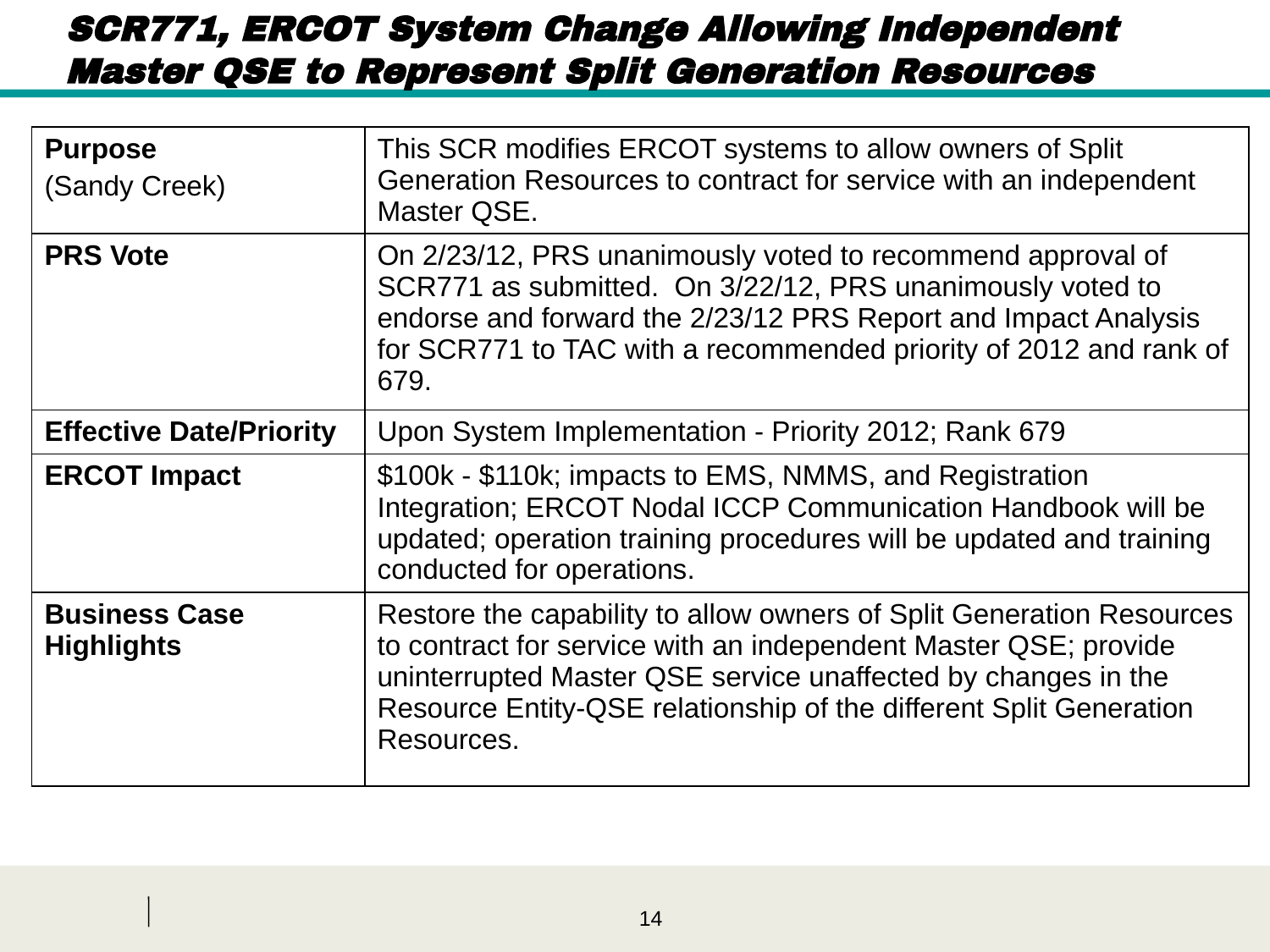

SCR771, ERCOT System Change Allowing Independent Master QSE to Represent Split Generation Resources
| Purpose (Sandy Creek) | This SCR modifies ERCOT systems to allow owners of Split Generation Resources to contract for service with an independent Master QSE. |
| --- | --- |
| PRS Vote | On 2/23/12, PRS unanimously voted to recommend approval of SCR771 as submitted. On 3/22/12, PRS unanimously voted to endorse and forward the 2/23/12 PRS Report and Impact Analysis for SCR771 to TAC with a recommended priority of 2012 and rank of 679. |
| Effective Date/Priority | Upon System Implementation - Priority 2012; Rank 679 |
| ERCOT Impact | $100k - $110k; impacts to EMS, NMMS, and Registration Integration; ERCOT Nodal ICCP Communication Handbook will be updated; operation training procedures will be updated and training conducted for operations. |
| Business Case Highlights | Restore the capability to allow owners of Split Generation Resources to contract for service with an independent Master QSE; provide uninterrupted Master QSE service unaffected by changes in the Resource Entity-QSE relationship of the different Split Generation Resources. |